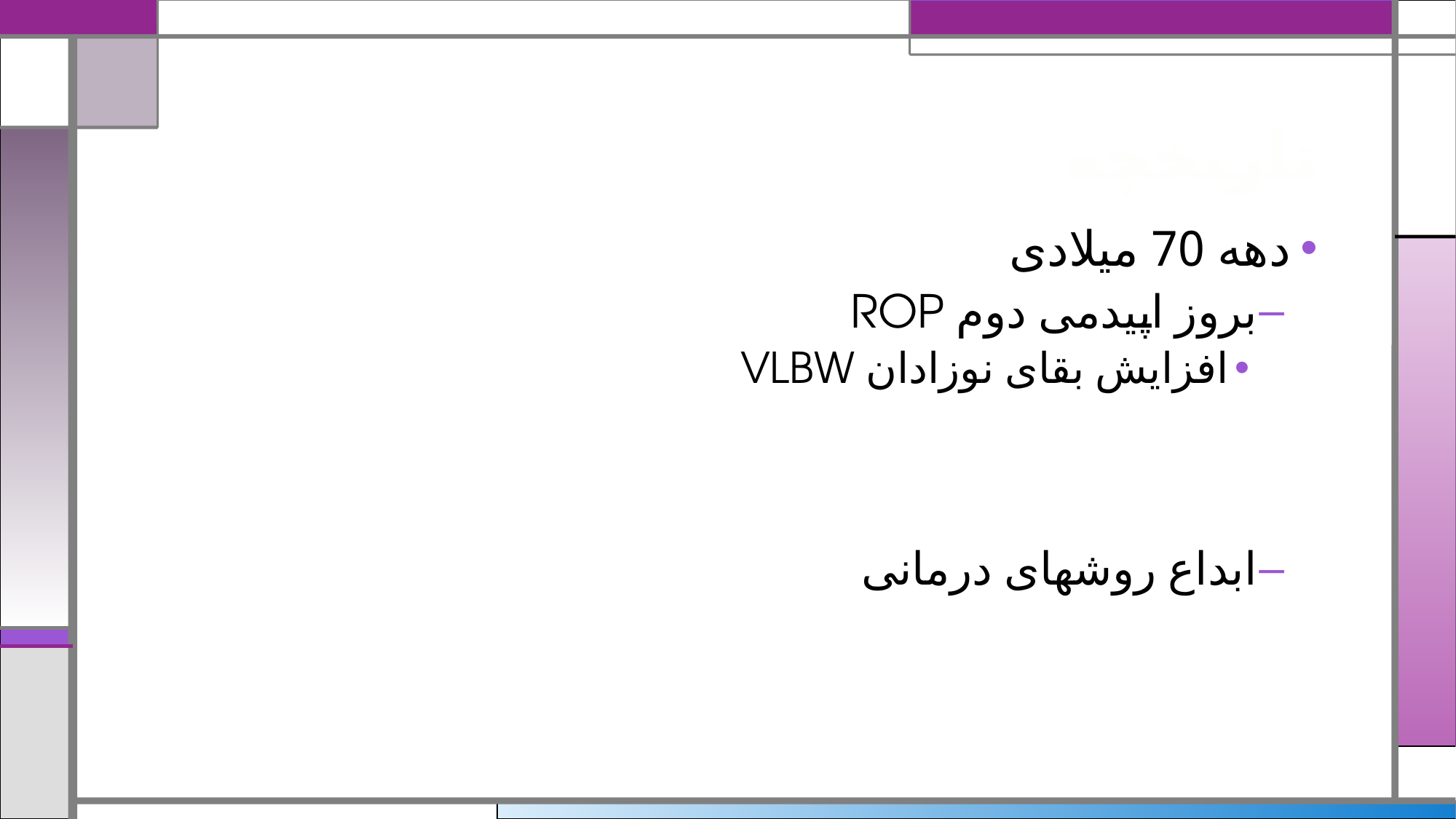

# تاریخچه
دهه 70 میلادی
بروز اپیدمی دوم ROP
افزایش بقای نوزادان VLBW

ابداع روشهای درمانی